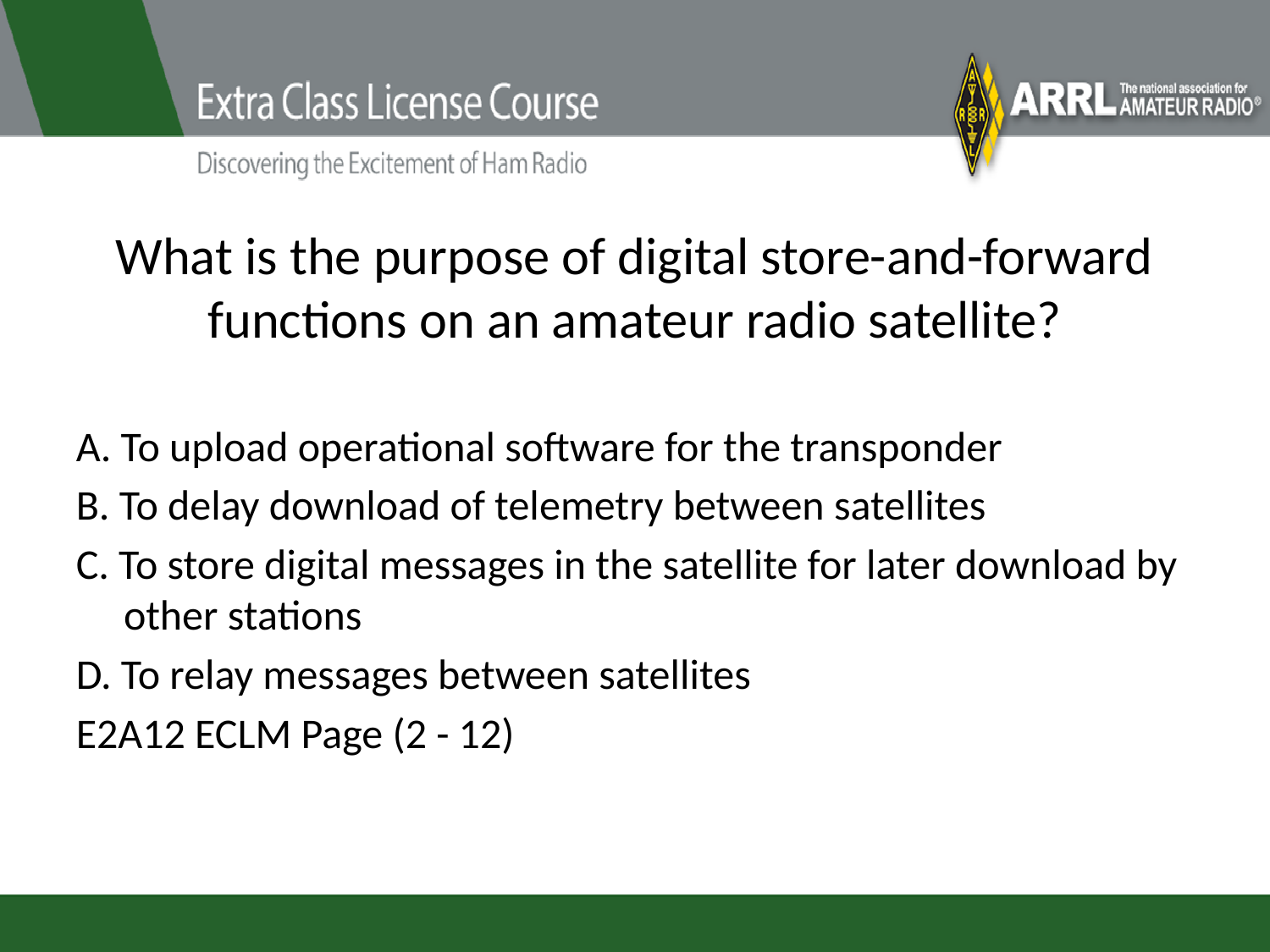

# What is the purpose of digital store-and-forward functions on an amateur radio satellite?
A. To upload operational software for the transponder
B. To delay download of telemetry between satellites
C. To store digital messages in the satellite for later download by other stations
D. To relay messages between satellites
E2A12 ECLM Page (2 - 12)